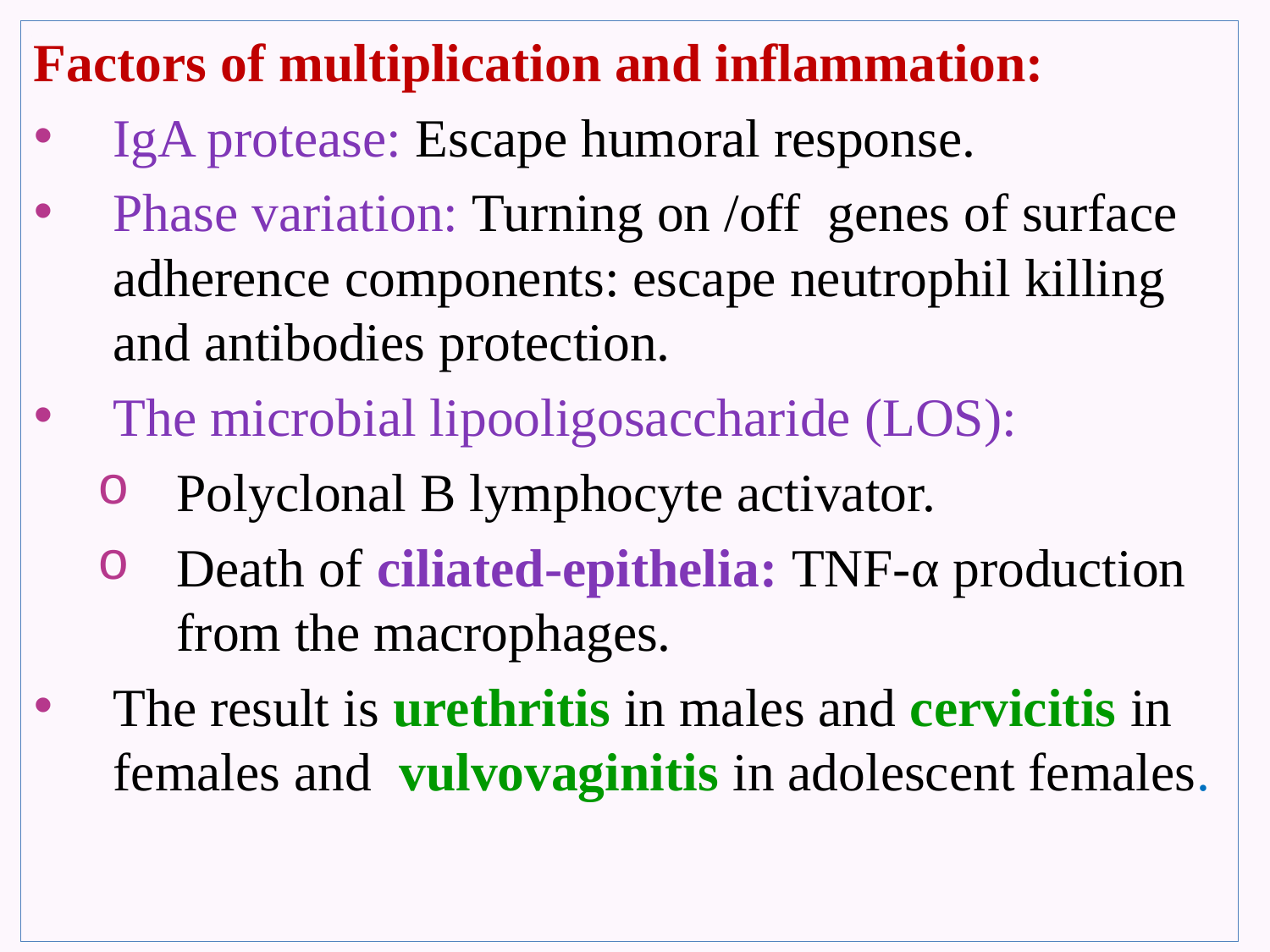

Factors of multiplication and inflammation:
IgA protease: Escape humoral response.
Phase variation: Turning on /off  genes of surface  adherence components: escape neutrophil killing and antibodies protection.
The microbial lipooligosaccharide (LOS):
Polyclonal B lymphocyte activator.
Death of ciliated-epithelia: TNF-α production from the macrophages.
The result is urethritis in males and cervicitis in females and  vulvovaginitis in adolescent females.
# N